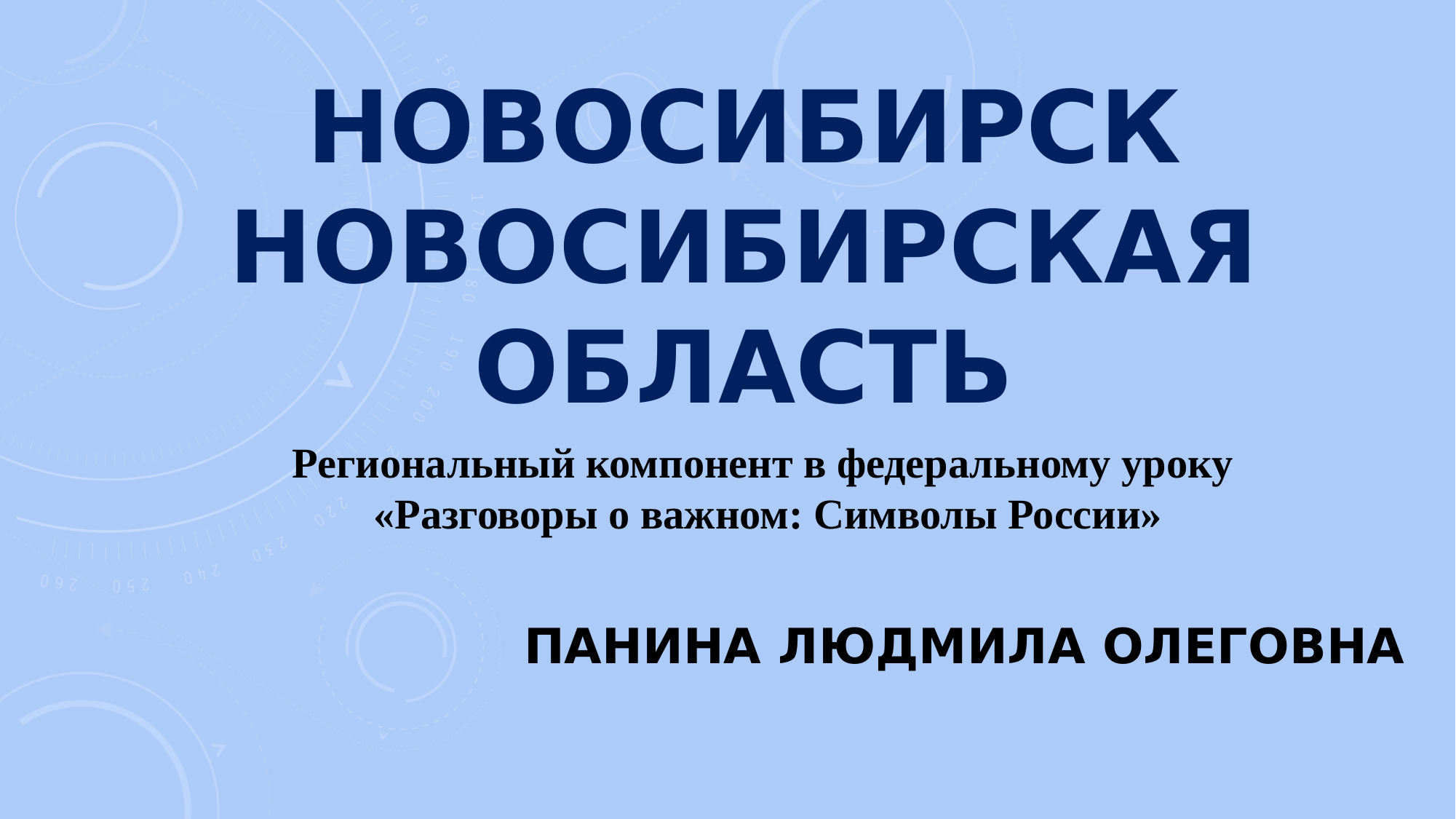

# Новосибирск Новосибирская область
Региональный компонент в федеральному уроку
 «Разговоры о важном: Символы России»
Панина Людмила Олеговна